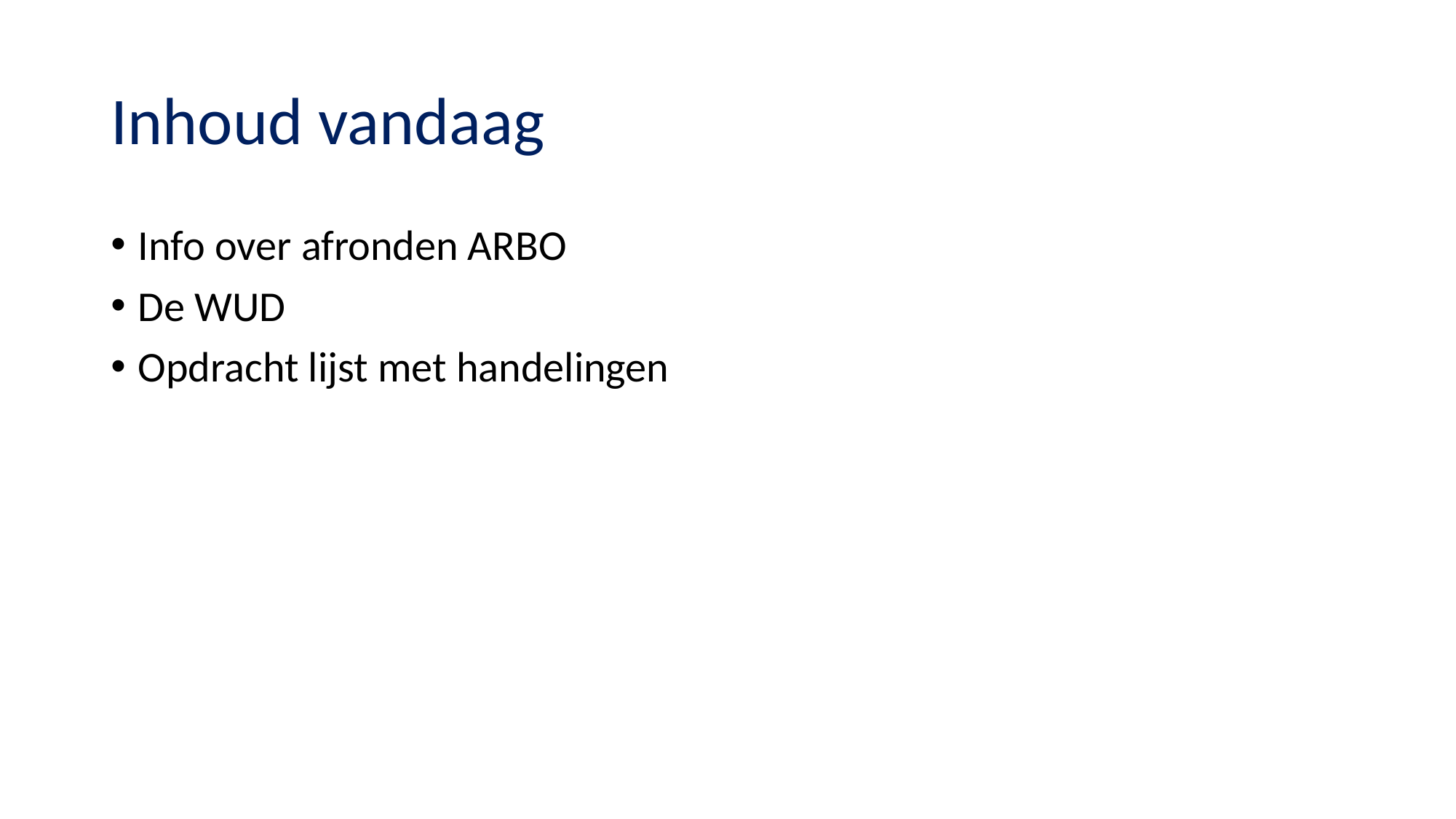

# Inhoud vandaag
Info over afronden ARBO
De WUD
Opdracht lijst met handelingen